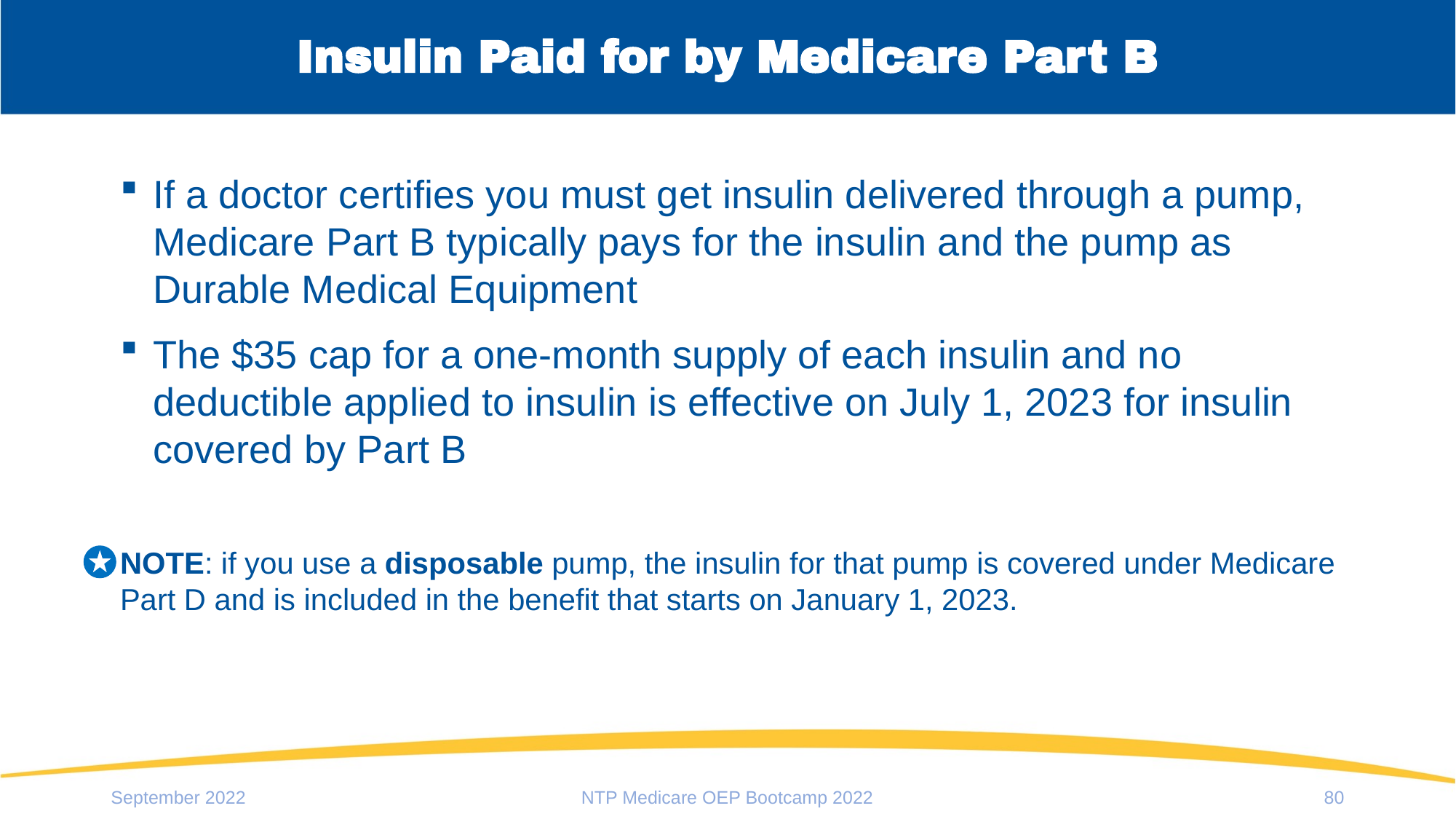

# Insulin Paid for by Medicare Part B
If a doctor certifies you must get insulin delivered through a pump, Medicare Part B typically pays for the insulin and the pump as Durable Medical Equipment
The $35 cap for a one-month supply of each insulin and no deductible applied to insulin is effective on July 1, 2023 for insulin covered by Part B

NOTE: if you use a disposable pump, the insulin for that pump is covered under Medicare Part D and is included in the benefit that starts on January 1, 2023.

September 2022
NTP Medicare OEP Bootcamp 2022
80